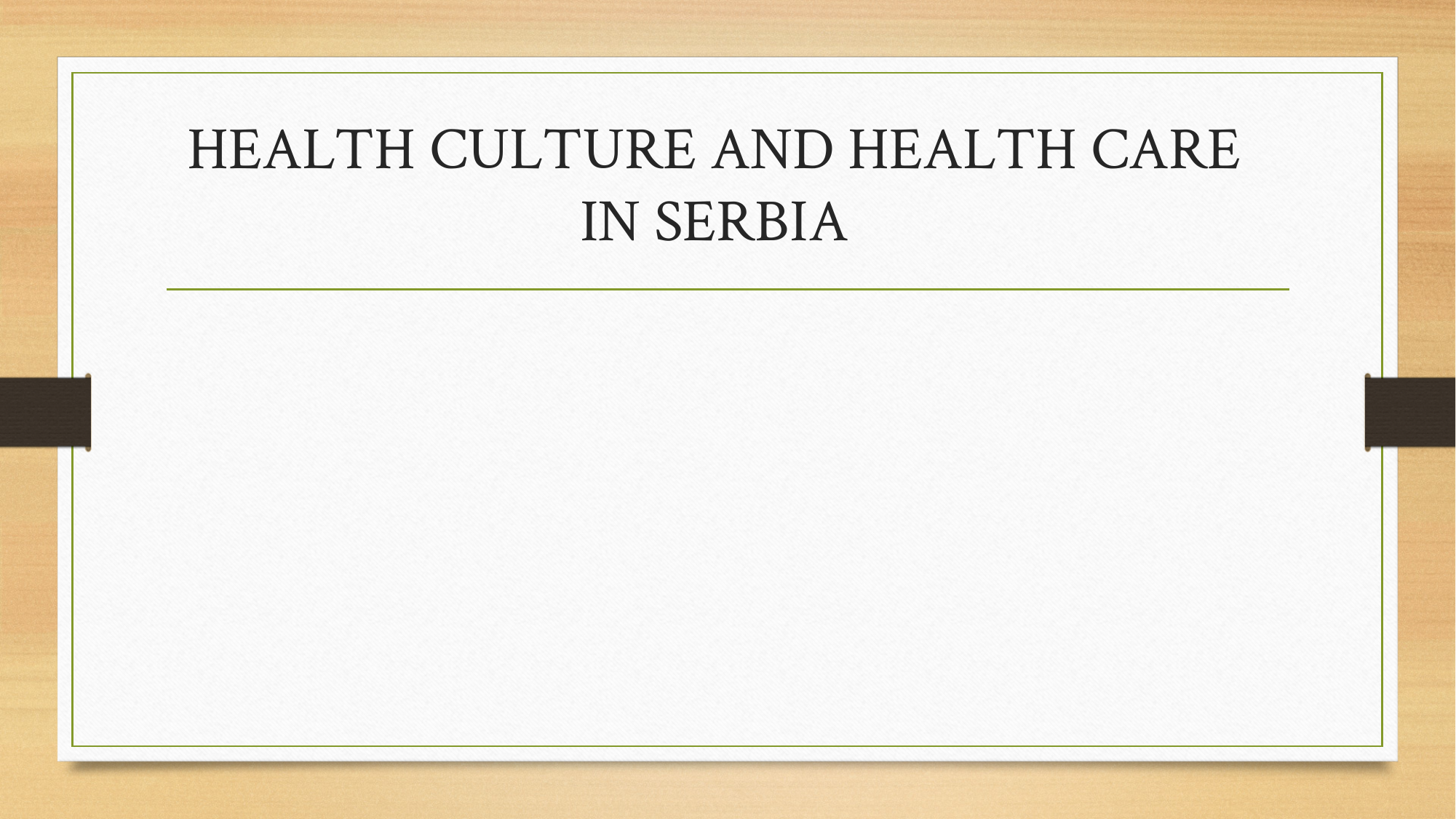

# HEALTH CULTURE AND HEALTH CARE IN SERBIA